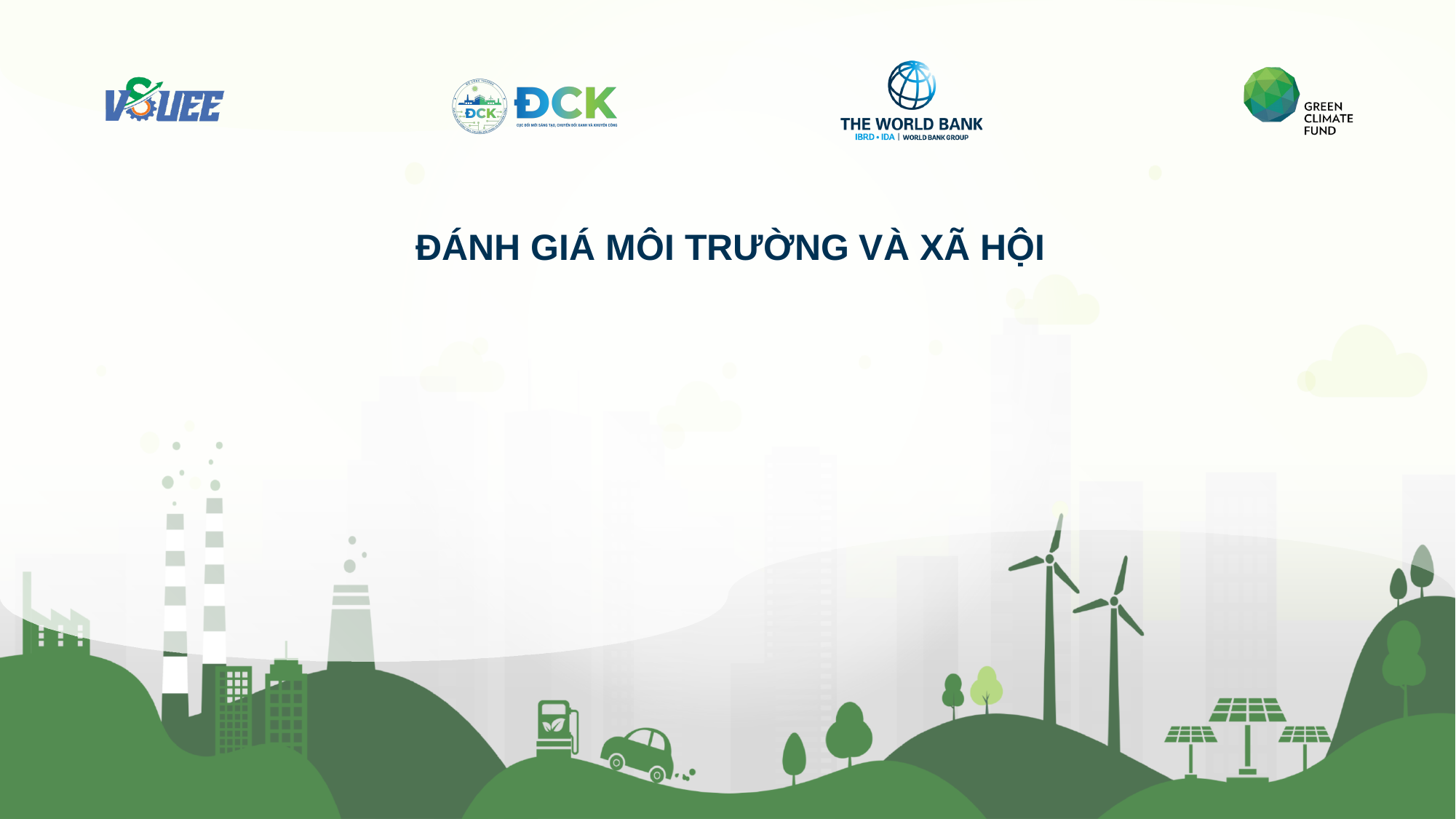

ĐÁNH GIÁ MÔI TRƯỜNG VÀ XÃ HỘI